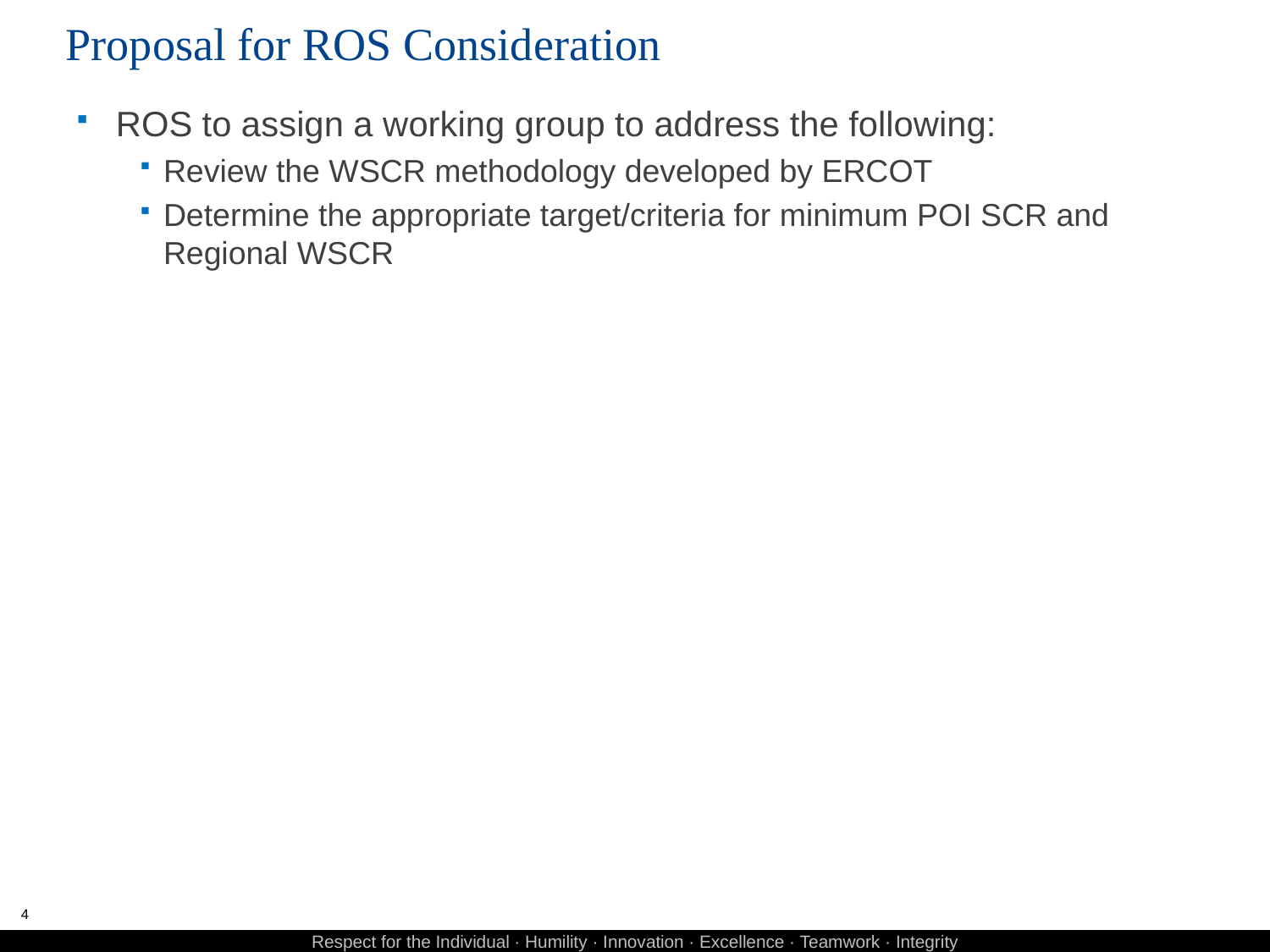

# Proposal for ROS Consideration
ROS to assign a working group to address the following:
Review the WSCR methodology developed by ERCOT
Determine the appropriate target/criteria for minimum POI SCR and Regional WSCR